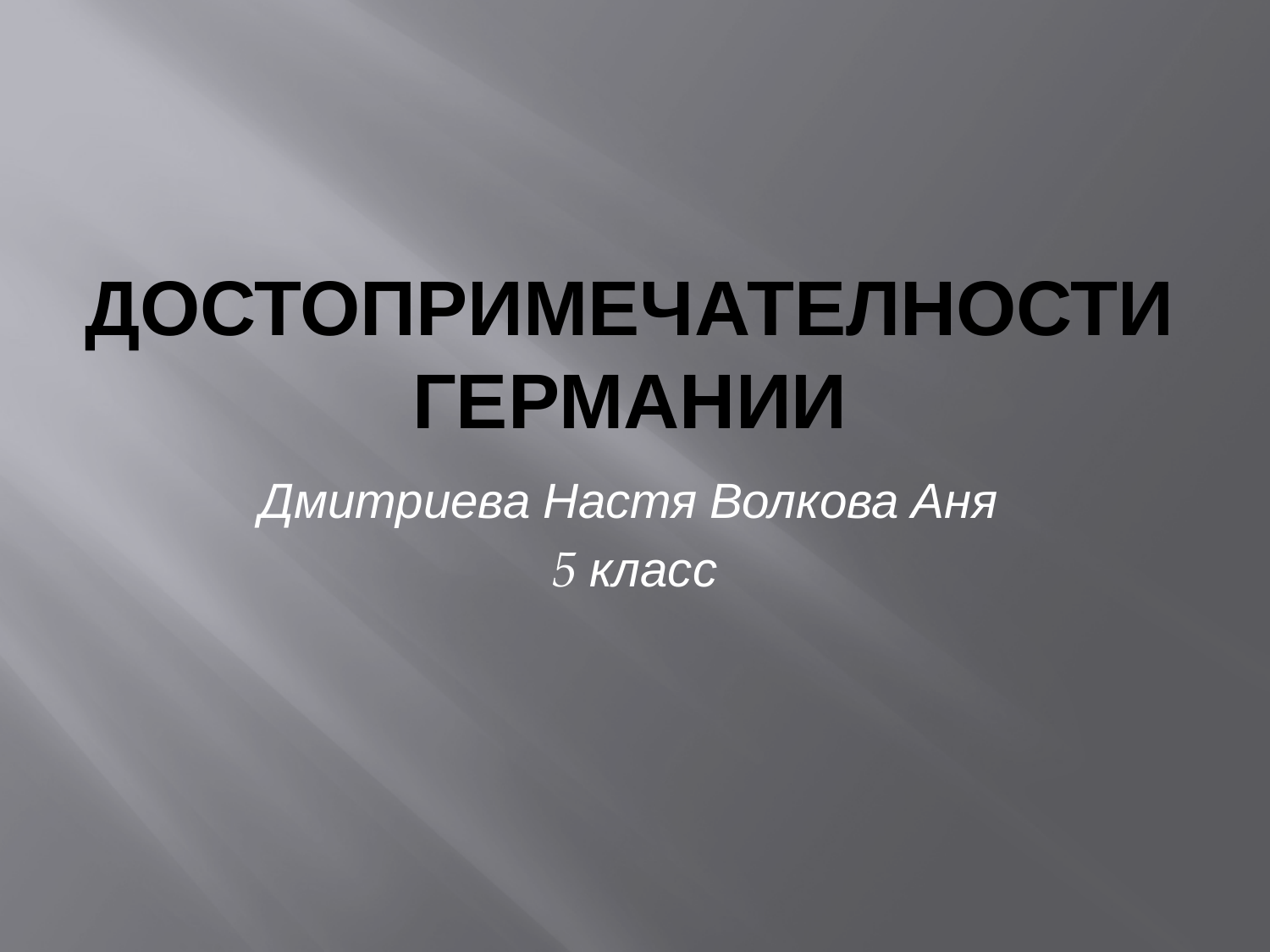

# Достопримечателности Германии
Дмитриева Настя Волкова Аня
5 класс